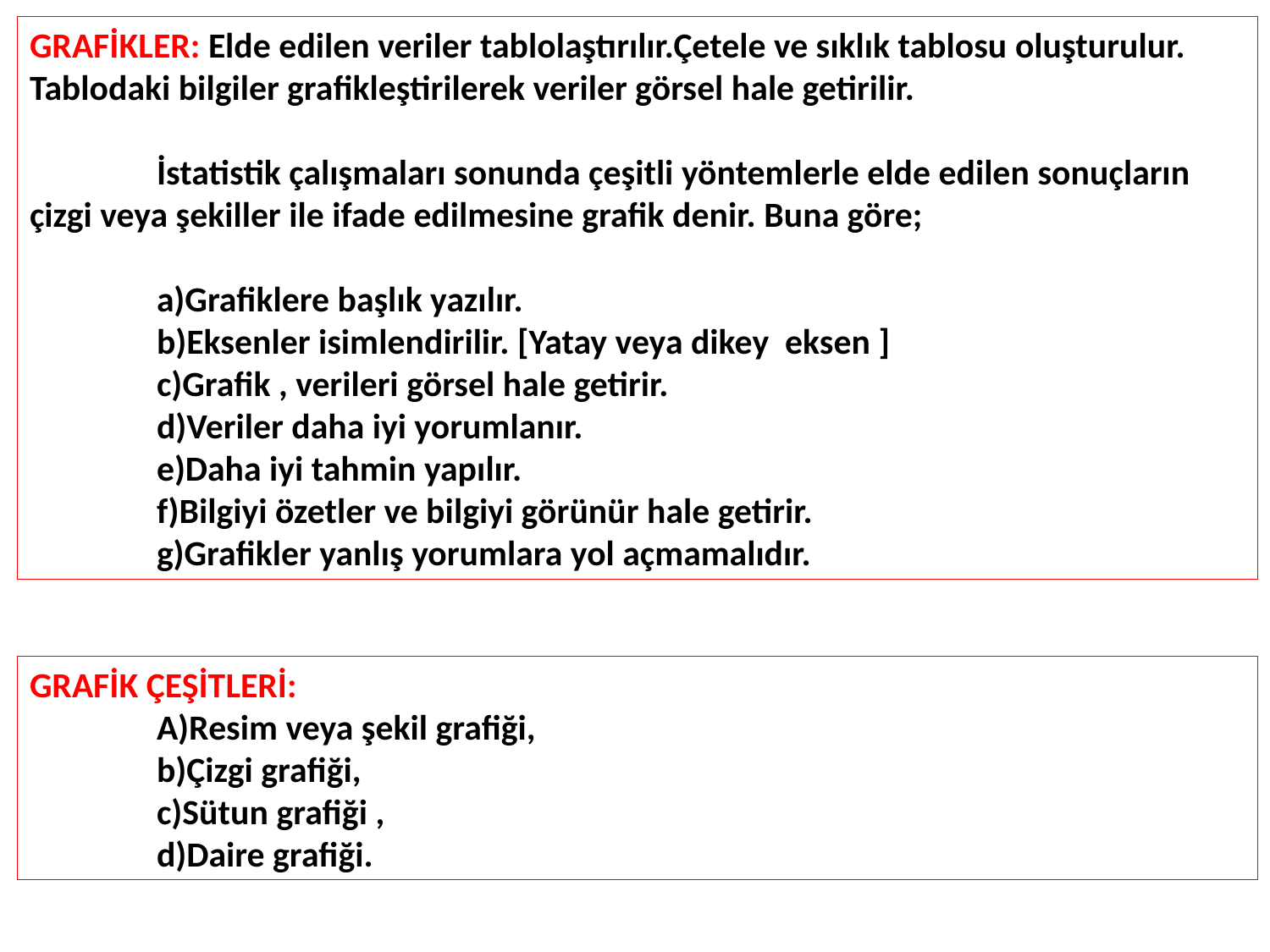

GRAFİKLER: Elde edilen veriler tablolaştırılır.Çetele ve sıklık tablosu oluşturulur. Tablodaki bilgiler grafikleştirilerek veriler görsel hale getirilir.

	İstatistik çalışmaları sonunda çeşitli yöntemlerle elde edilen sonuçların çizgi veya şekiller ile ifade edilmesine grafik denir. Buna göre;

	a)Grafiklere başlık yazılır.
	b)Eksenler isimlendirilir. [Yatay veya dikey  eksen ]
	c)Grafik , verileri görsel hale getirir.
	d)Veriler daha iyi yorumlanır.
	e)Daha iyi tahmin yapılır.
	f)Bilgiyi özetler ve bilgiyi görünür hale getirir.
	g)Grafikler yanlış yorumlara yol açmamalıdır.
GRAFİK ÇEŞİTLERİ:
	A)Resim veya şekil grafiği,
	b)Çizgi grafiği,
	c)Sütun grafiği ,
	d)Daire grafiği.